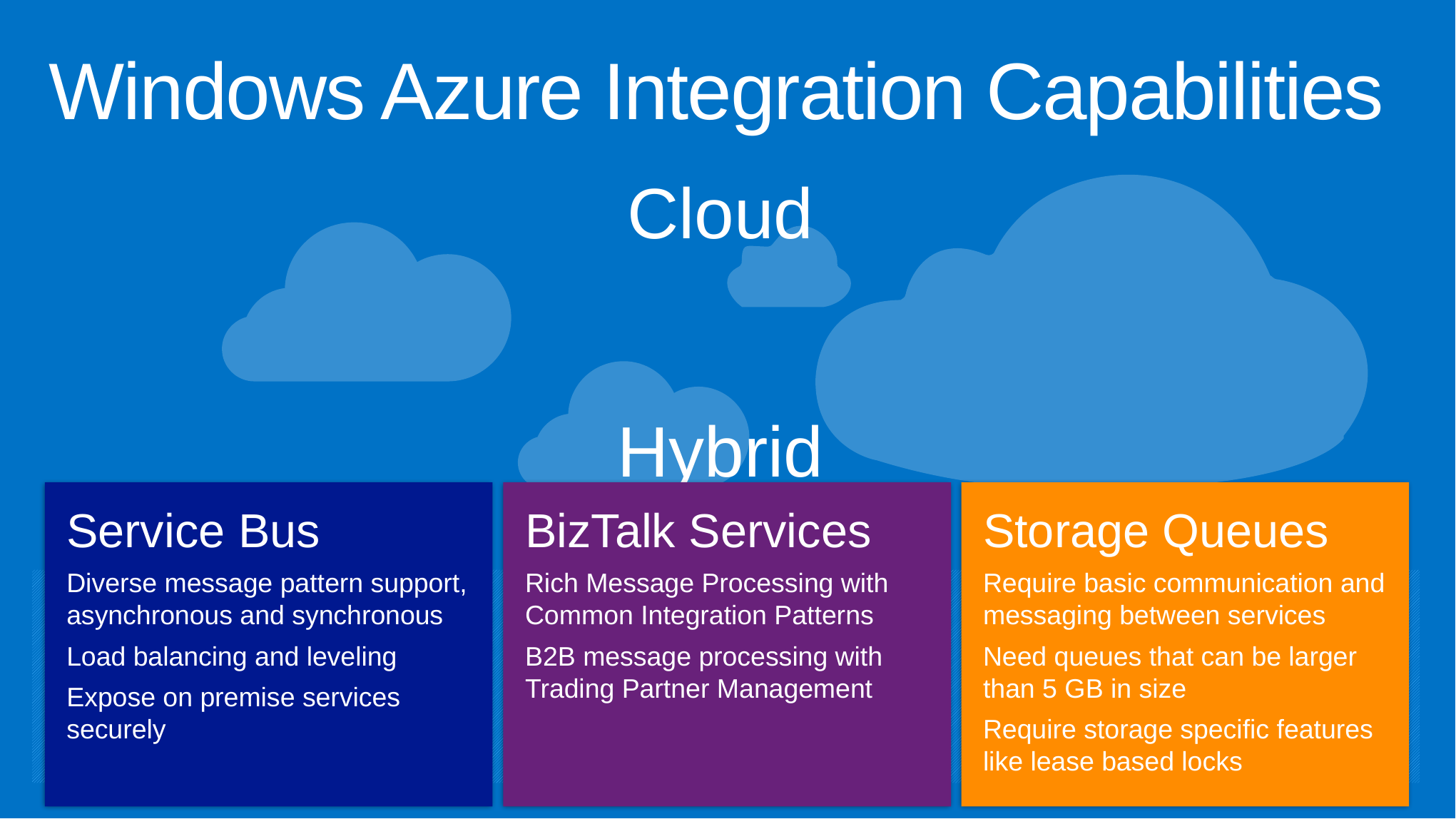

# Windows Azure Integration Capabilities

Cloud
Hybrid
On-Premise

Service Bus
Diverse message pattern support, asynchronous and synchronous
Load balancing and leveling
Expose on premise services securely

BizTalk Services
Rich Message Processing with Common Integration Patterns
B2B message processing with
Trading Partner Management
Storage Queues
Require basic communication and messaging between services
Need queues that can be larger than 5 GB in size
Require storage specific features like lease based locks